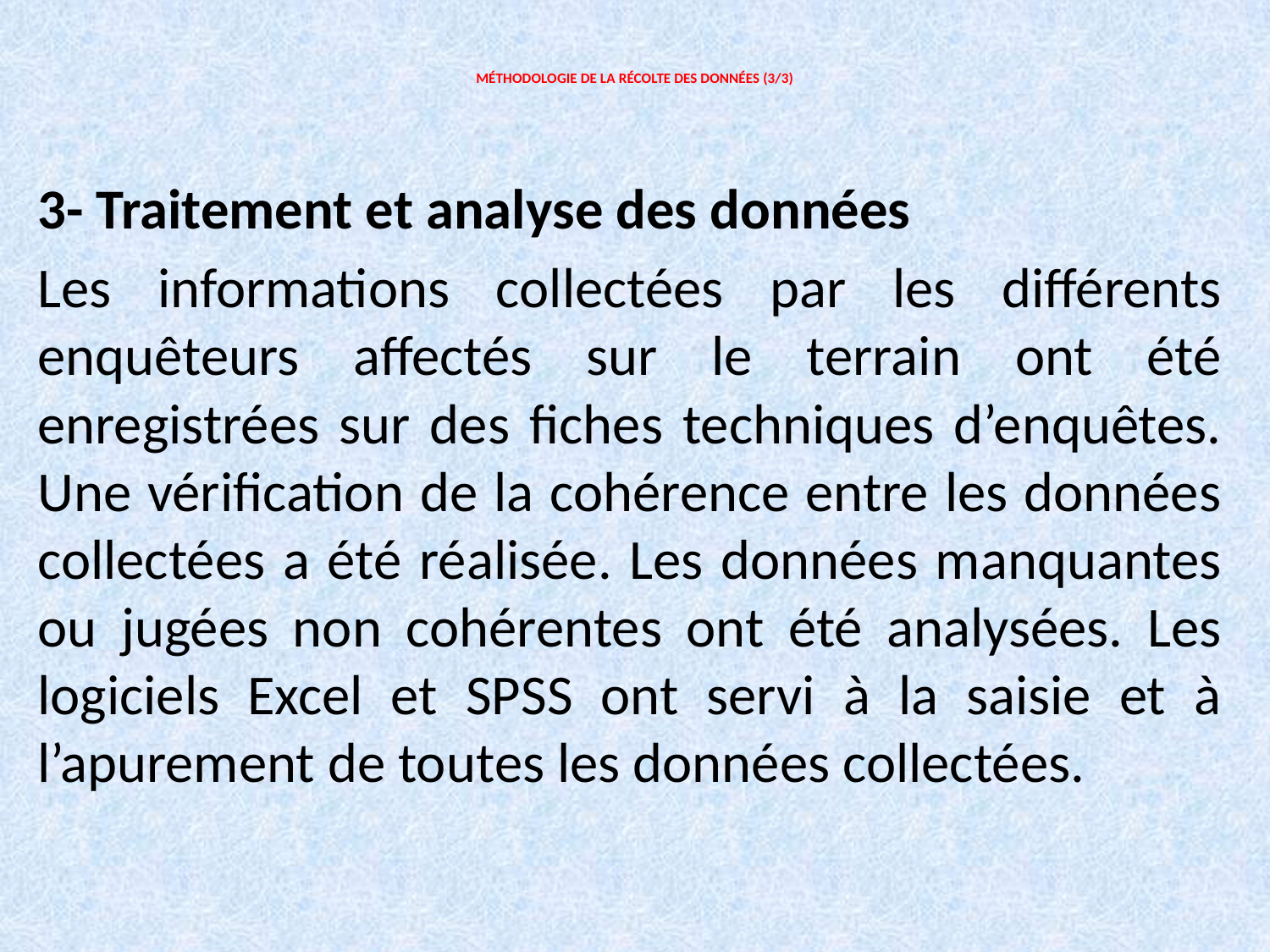

# MÉTHODOLOGIE DE LA RÉCOLTE DES DONNÉES (3/3)
3- Traitement et analyse des données
Les informations collectées par les différents enquêteurs affectés sur le terrain ont été enregistrées sur des fiches techniques d’enquêtes. Une vérification de la cohérence entre les données collectées a été réalisée. Les données manquantes ou jugées non cohérentes ont été analysées. Les logiciels Excel et SPSS ont servi à la saisie et à l’apurement de toutes les données collectées.